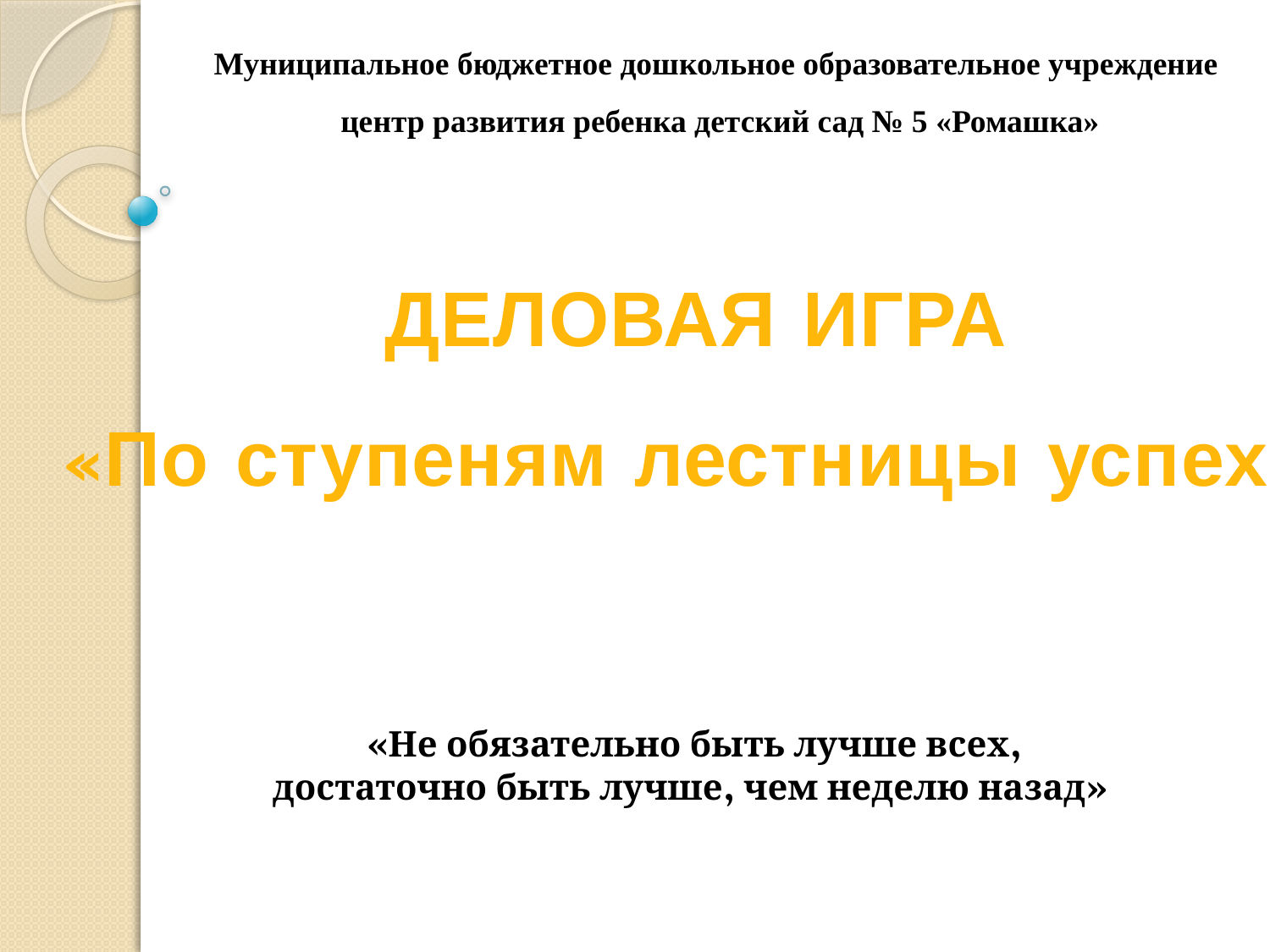

Муниципальное бюджетное дошкольное образовательное учреждение
центр развития ребенка детский сад № 5 «Ромашка»
ДЕЛОВАЯ ИГРА
«По ступеням лестницы успеха»
 «Не обязательно быть лучше всех,
достаточно быть лучше, чем неделю назад»